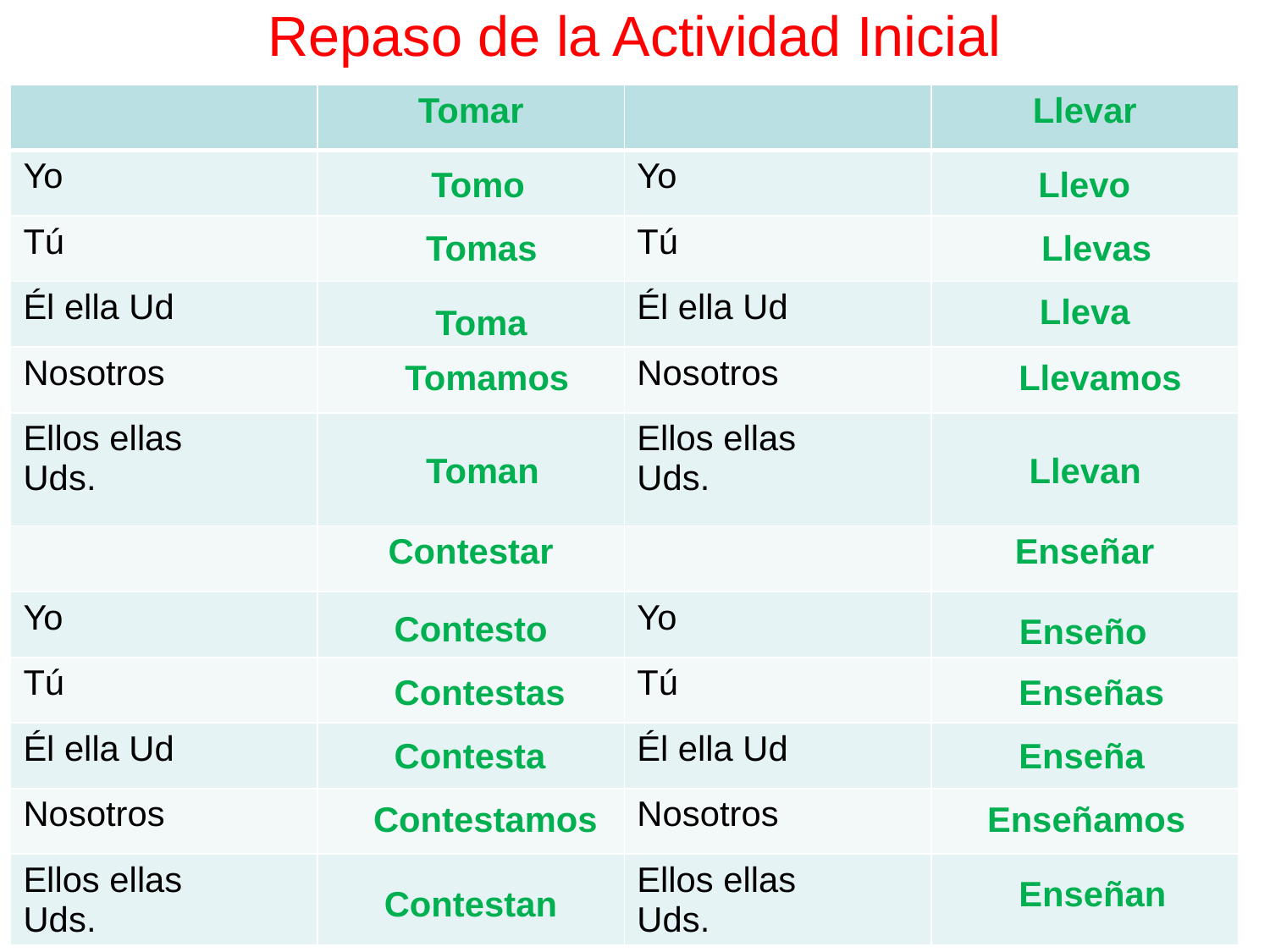

# Repaso de la Actividad Inicial
|  | Tomar |  | Llevar |
| --- | --- | --- | --- |
| Yo |  | Yo |  |
| Tú |  | Tú |  |
| Él ella Ud |  | Él ella Ud |  |
| Nosotros |  | Nosotros |  |
| Ellos ellas Uds. |  | Ellos ellas Uds. |  |
|  | Contestar |  | Enseñar |
| Yo |  | Yo |  |
| Tú |  | Tú |  |
| Él ella Ud |  | Él ella Ud |  |
| Nosotros |  | Nosotros |  |
| Ellos ellas Uds. |  | Ellos ellas Uds. |  |
Tomo
Llevo
Tomas
Llevas
Lleva
Toma
Tomamos
Llevamos
Toman
Llevan
Contesto
Enseño
Contestas
Enseñas
Contesta
Enseña
Contestamos
Enseñamos
Enseñan
Contestan